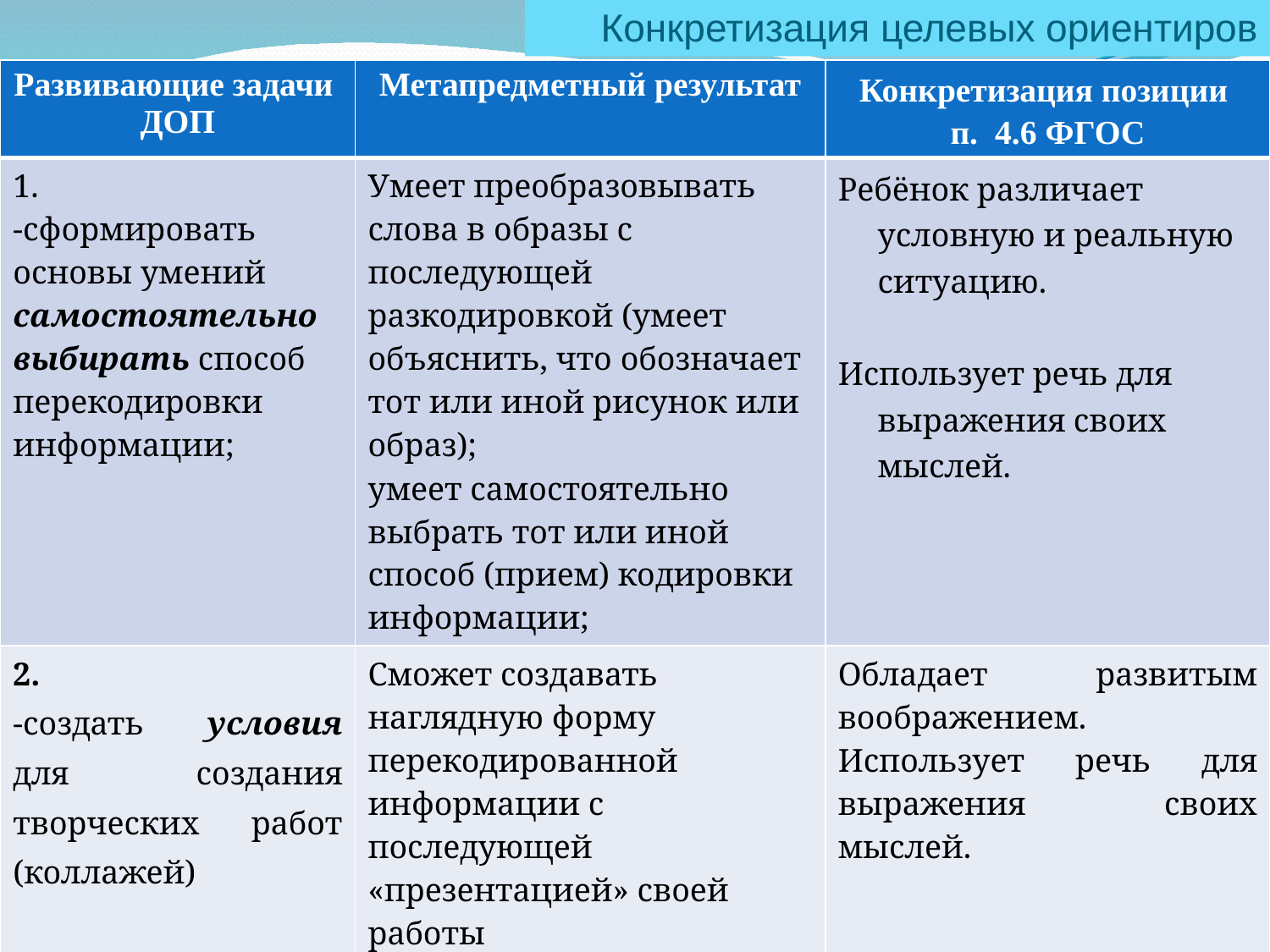

Конкретизация целевых ориентиров
| Развивающие задачи ДОП | Метапредметный результат | Конкретизация позиции п. 4.6 ФГОС |
| --- | --- | --- |
| 1. -cформировать основы умений самостоятельно выбирать способ перекодировки информации; | Умеет преобразовывать слова в образы с последующей разкодировкой (умеет объяснить, что обозначает тот или иной рисунок или образ); умеет самостоятельно выбрать тот или иной способ (прием) кодировки информации; | Ребёнок различает условную и реальную ситуацию. Использует речь для выражения своих мыслей. |
| 2. -создать условия для создания творческих работ (коллажей) | Сможет создавать наглядную форму перекодированной информации с последующей «презентацией» своей работы | Обладает развитым воображением. Использует речь для выражения своих мыслей. |